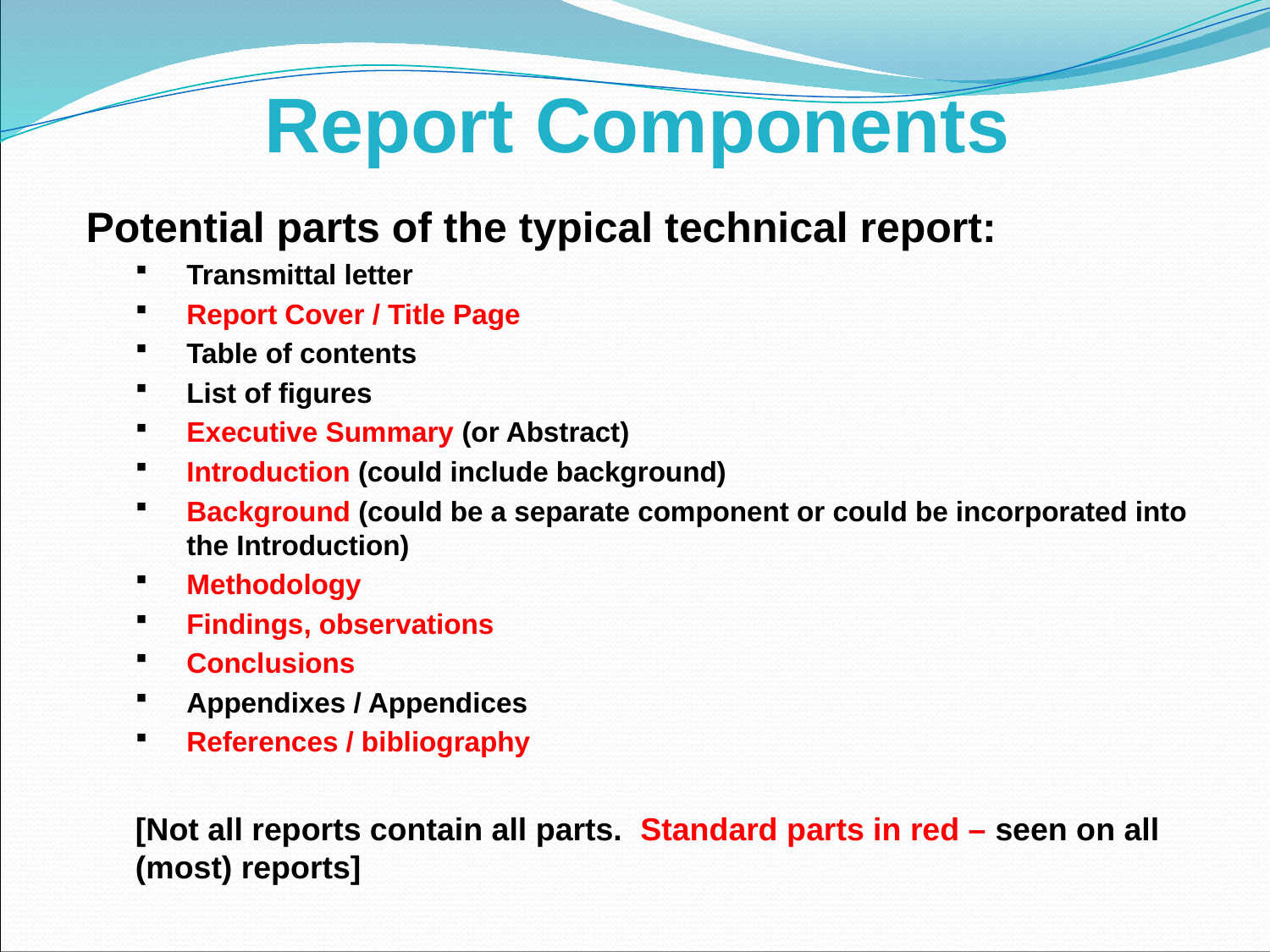

# Report Components
Potential parts of the typical technical report:
Transmittal letter
Report Cover / Title Page
Table of contents
List of figures
Executive Summary (or Abstract)
Introduction (could include background)
Background (could be a separate component or could be incorporated into the Introduction)
Methodology
Findings, observations
Conclusions
Appendixes / Appendices
References / bibliography

[Not all reports contain all parts.  Standard parts in red – seen on all (most) reports]